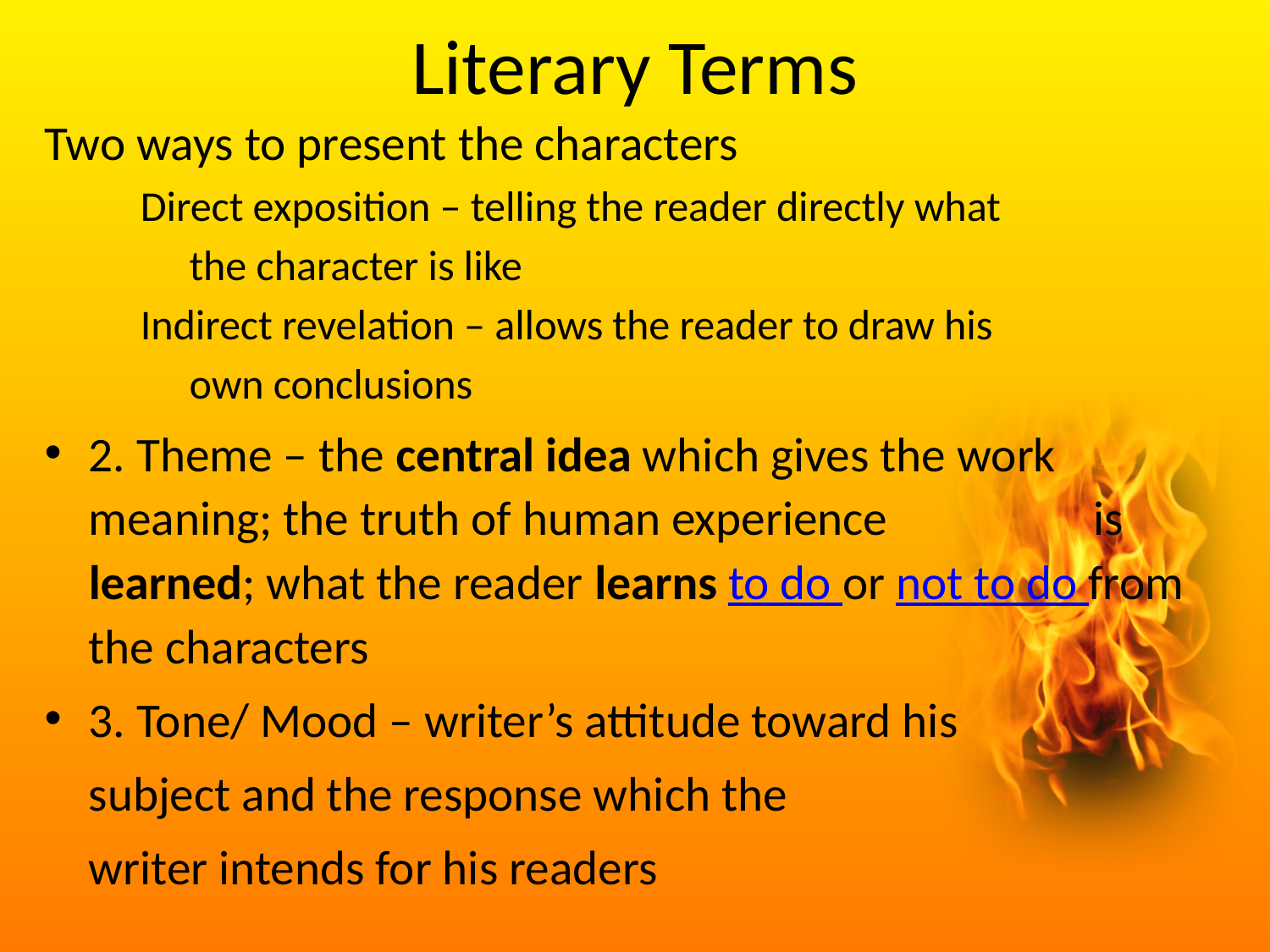

# Literary Terms
Two ways to present the characters
	Direct exposition – telling the reader directly what
         the character is like
	Indirect revelation – allows the reader to draw his
         own conclusions
2. Theme – the central idea which gives the work meaning; the truth of human experience 	 	  is learned; what the reader learns to do or not to do from the characters
3. Tone/ Mood – writer’s attitude toward his
    subject and the response which the
    writer intends for his readers